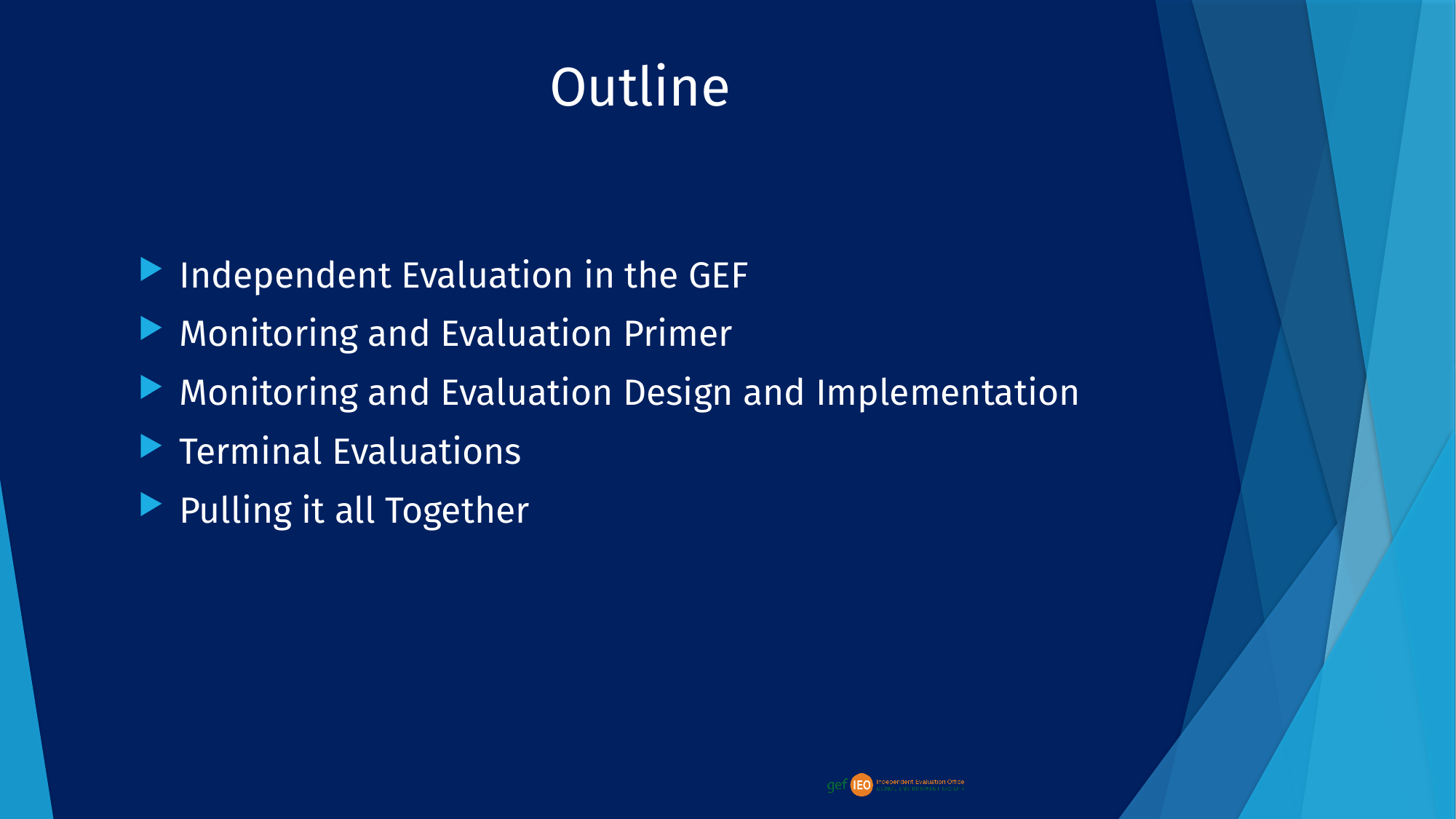

Outline
Independent Evaluation in the GEF
Monitoring and Evaluation Primer
Monitoring and Evaluation Design and Implementation
Terminal Evaluations
Pulling it all Together